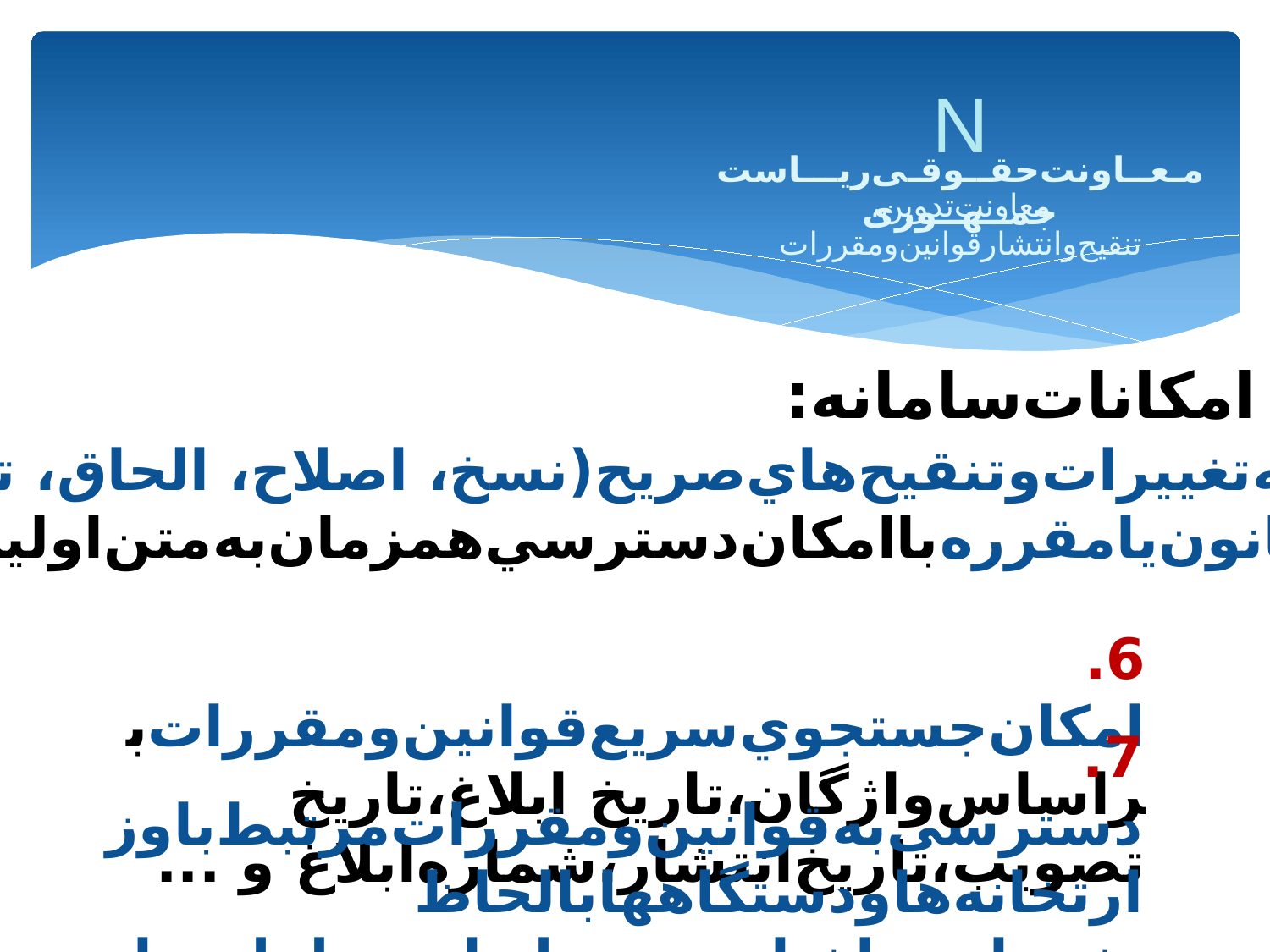

N
مـعــاونت‌حقــوقـی‌ریـــاست‌جمــهــوری
معاونت‌تدوین، تنقیح‌و‌انتشار‌قوانین‌و‌مقررات
امکانات‌سامانه:
5. اعمال‌كليه‌تغييرات‌وتنقيح‌هاي‌صريح(نسخ، اصلاح، الحاق، تفسير...)
نسبت‌به‌يك‌قانون‌يامقرره‌باامكان‌دسترسي‌همزمان‌به‌متن‌اوليه‌ومتن‌نهايي
‌تنقيح‌شده
6. امكان‌جستجوي‌سريع‌قوانين‌و‌مقررات‌براساس‌واژگان،تاريخ ابلاغ،تاريخ تصويب،تاريخ‌انتشار،شماره‌ابلاغ و ...
7. دسترسی‌به‌قوانین‌ومقررات‌مرتبط‌باوزارتخانه‌هاو‌دستگاهها‌با‌لحاظ
تغییرات‌ساختاری‌وتحول‌نام‌درطول‌زمان